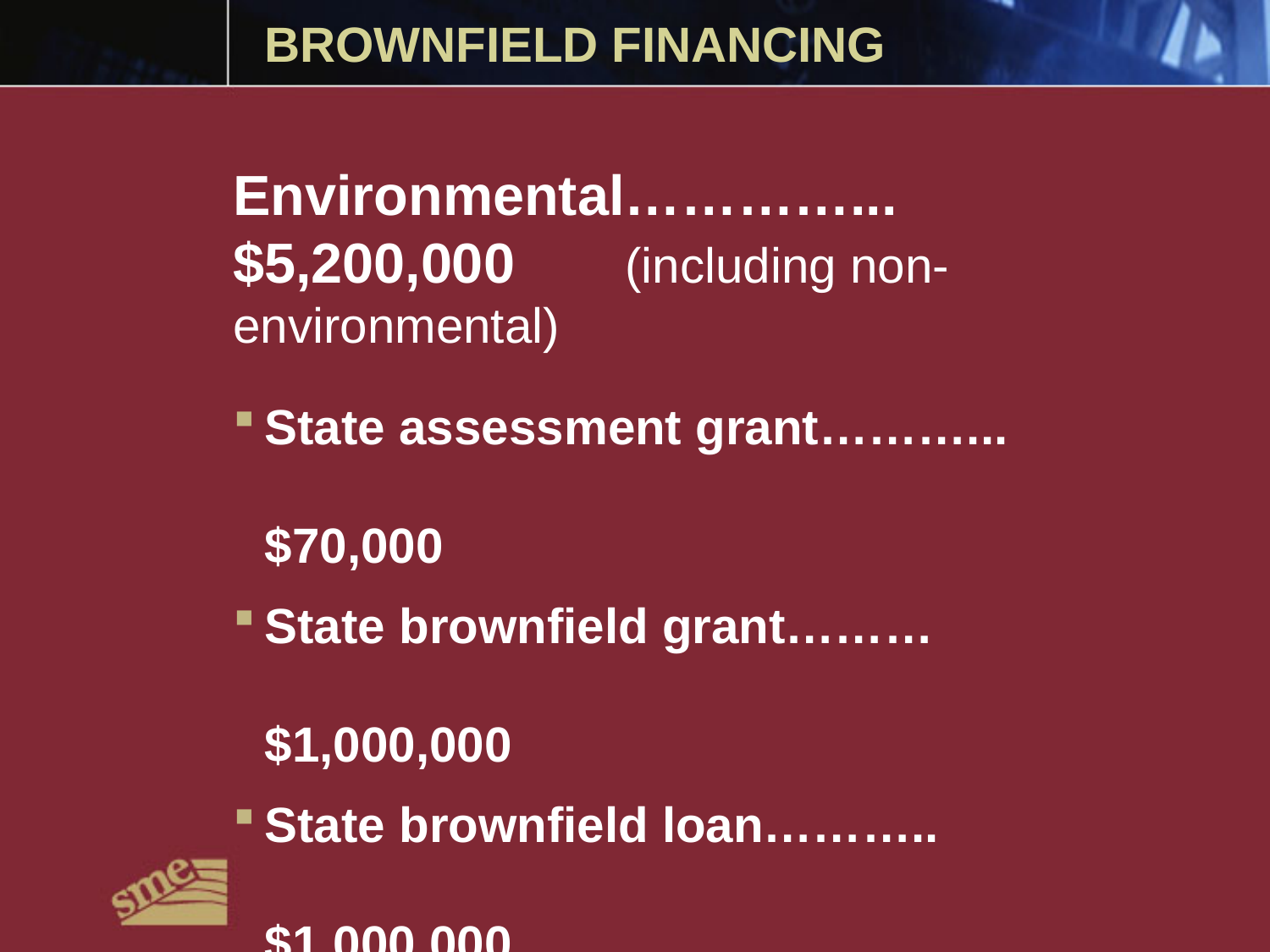

# BROWNFIELD FINANCING
Environmental…………...	$5,200,000        (including non-environmental)
State assessment grant………...	$70,000
State brownfield grant………	$1,000,000
State brownfield loan………..	$1,000,000
EPA RLF Grant loan (DCC)…$2,000,000
State/local brownfield TIF…..	$4,130,000